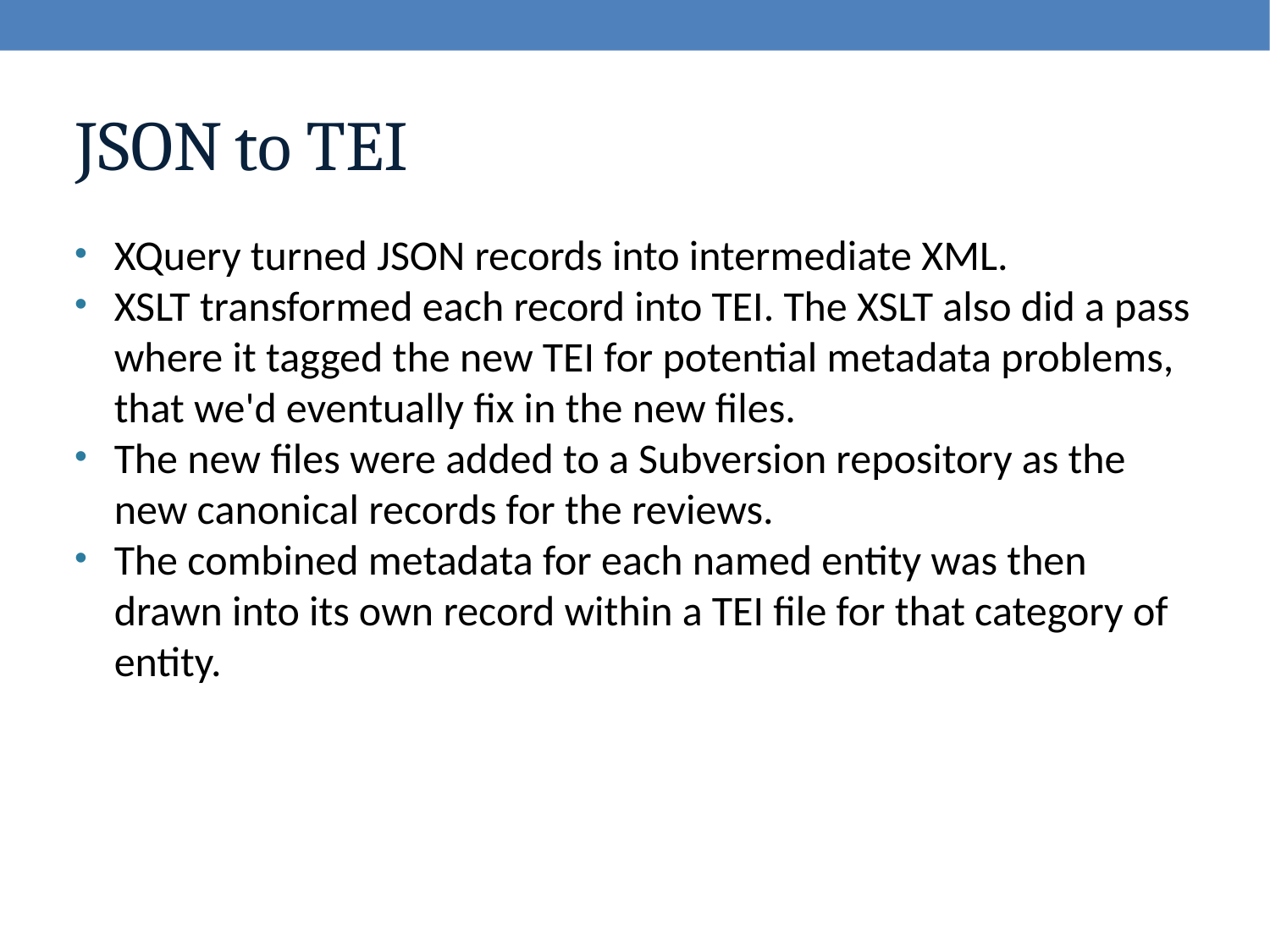

JSON to TEI
XQuery turned JSON records into intermediate XML.
XSLT transformed each record into TEI. The XSLT also did a pass where it tagged the new TEI for potential metadata problems, that we'd eventually fix in the new files.
The new files were added to a Subversion repository as the new canonical records for the reviews.
The combined metadata for each named entity was then drawn into its own record within a TEI file for that category of entity.